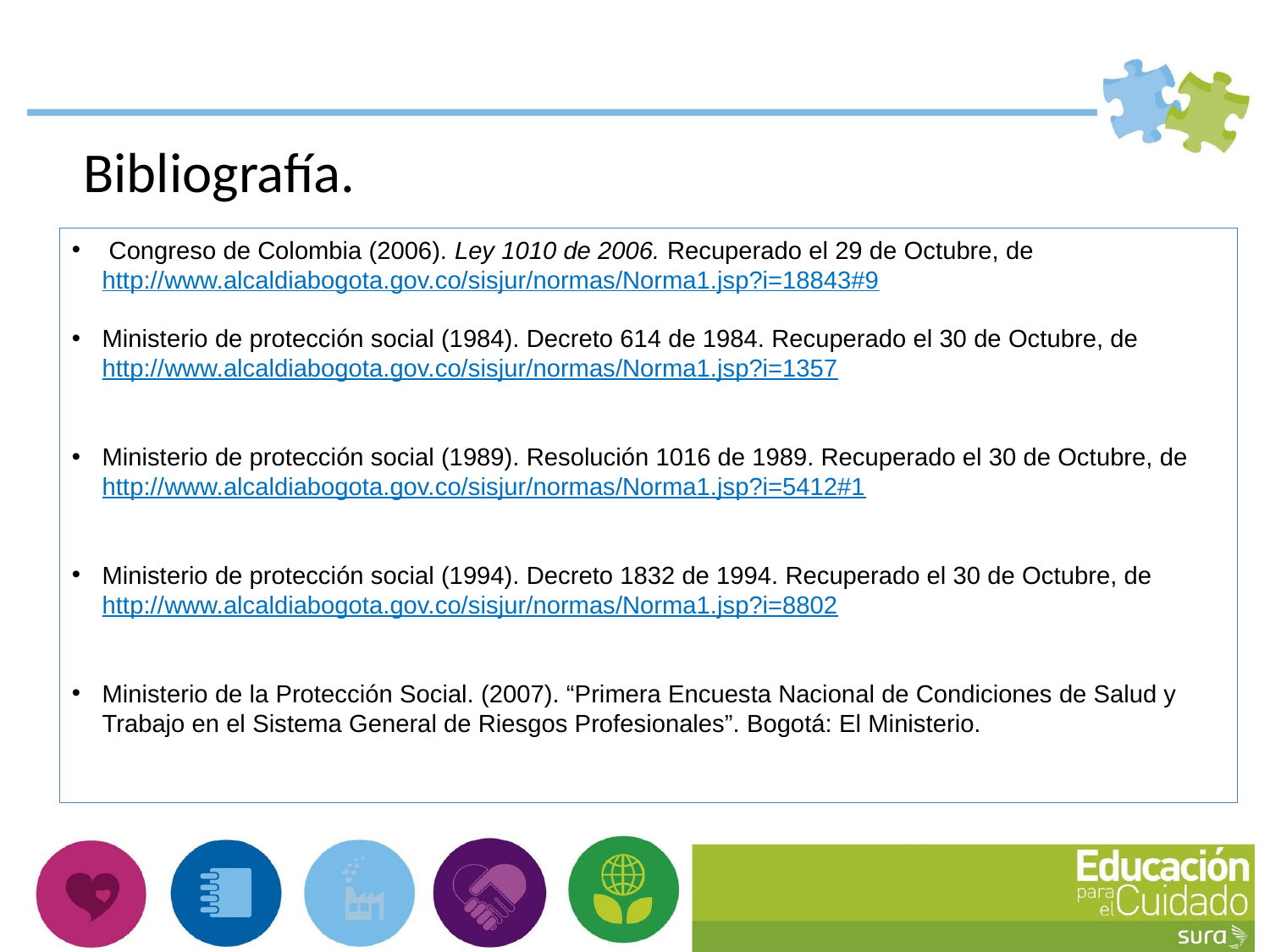

Bibliografía.
 Congreso de Colombia (2006). Ley 1010 de 2006. Recuperado el 29 de Octubre, de http://www.alcaldiabogota.gov.co/sisjur/normas/Norma1.jsp?i=18843#9

Ministerio de protección social (1984). Decreto 614 de 1984. Recuperado el 30 de Octubre, de http://www.alcaldiabogota.gov.co/sisjur/normas/Norma1.jsp?i=1357
Ministerio de protección social (1989). Resolución 1016 de 1989. Recuperado el 30 de Octubre, de http://www.alcaldiabogota.gov.co/sisjur/normas/Norma1.jsp?i=5412#1
Ministerio de protección social (1994). Decreto 1832 de 1994. Recuperado el 30 de Octubre, de http://www.alcaldiabogota.gov.co/sisjur/normas/Norma1.jsp?i=8802
Ministerio de la Protección Social. (2007). “Primera Encuesta Nacional de Condiciones de Salud y Trabajo en el Sistema General de Riesgos Profesionales”. Bogotá: El Ministerio.